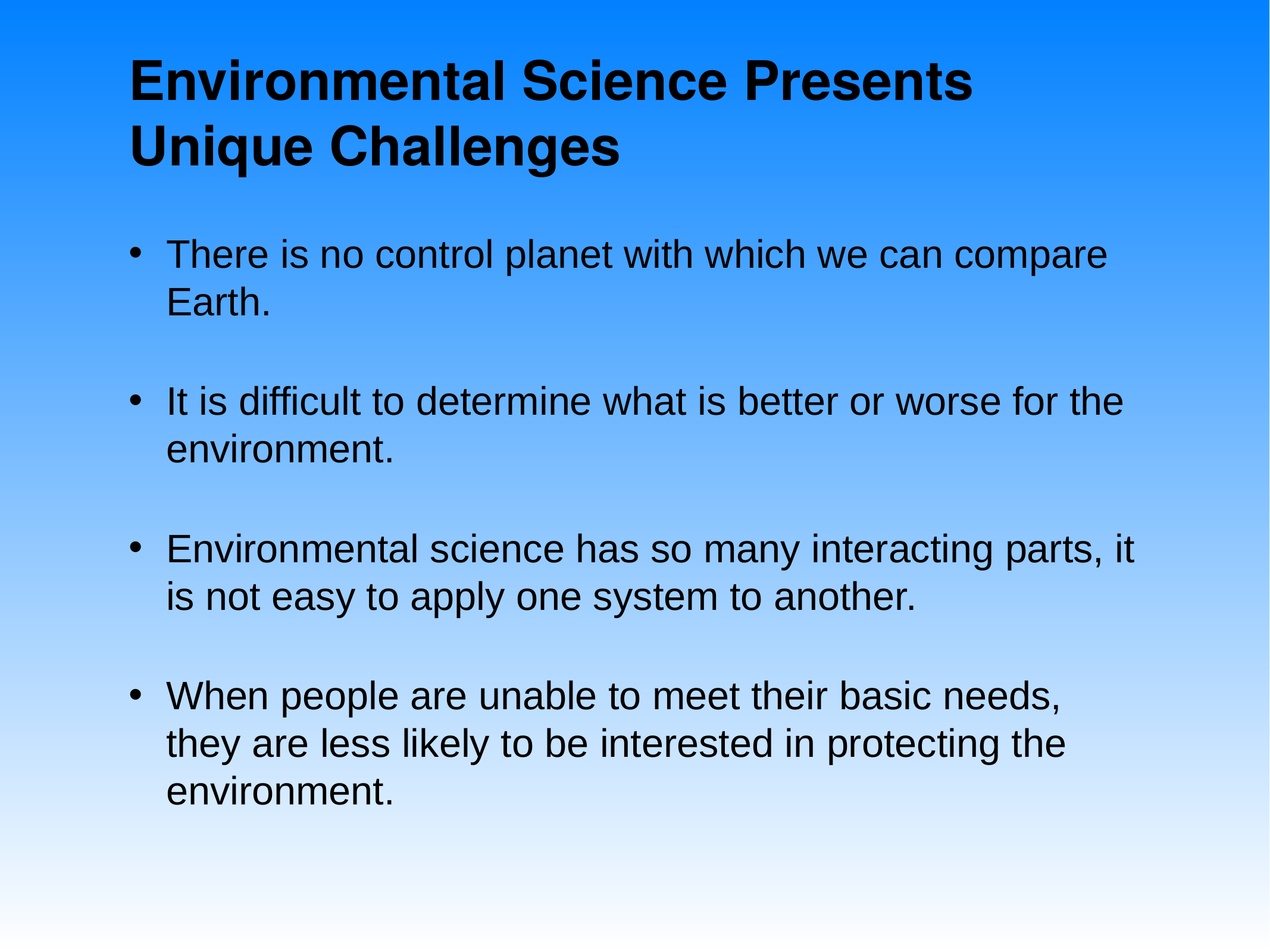

# Environmental Science Presents Unique Challenges
There is no control planet with which we can compare Earth.
It is difficult to determine what is better or worse for the environment.
Environmental science has so many interacting parts, it is not easy to apply one system to another.
When people are unable to meet their basic needs, they are less likely to be interested in protecting the environment.